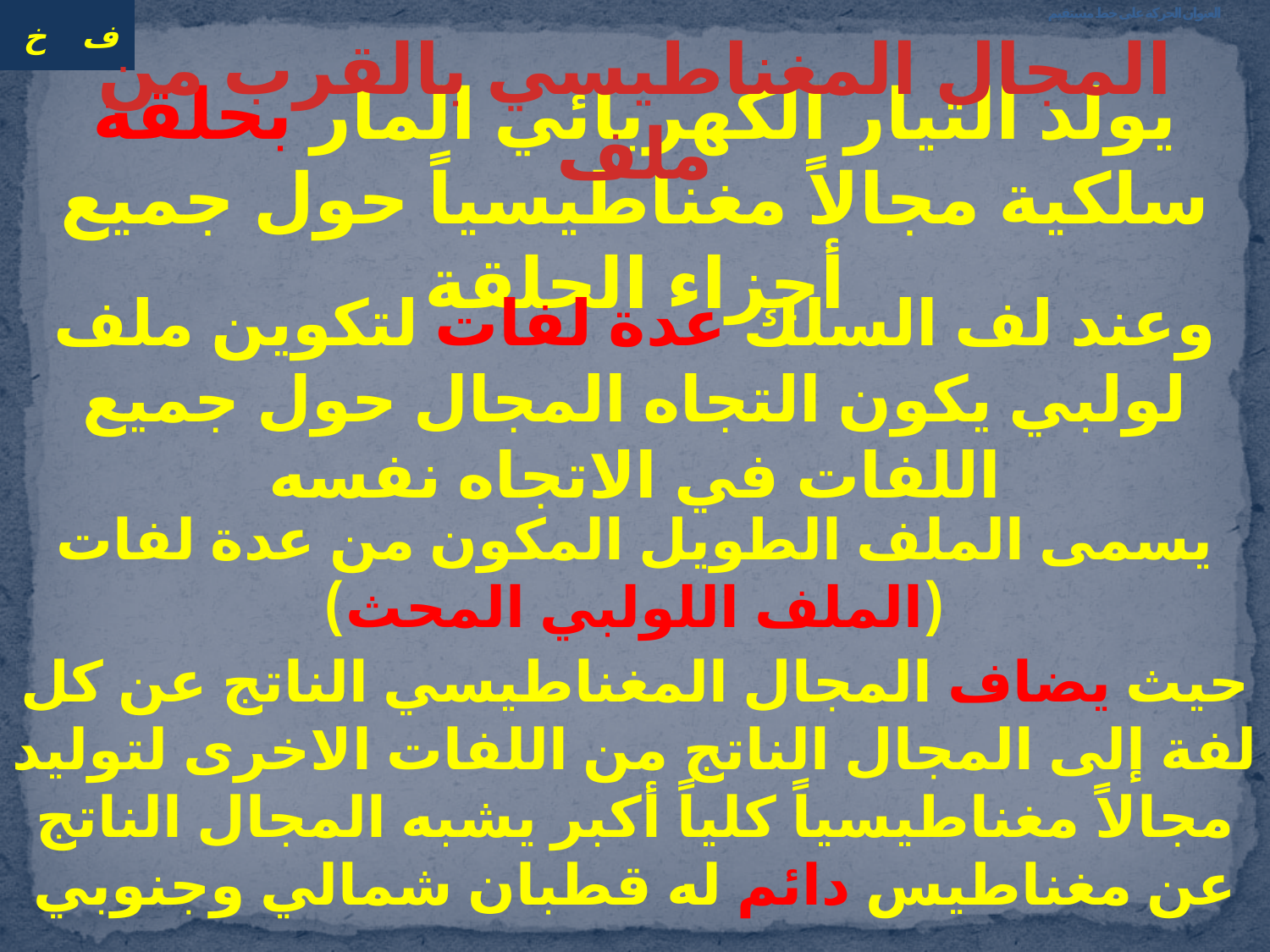

# العنوان الحركة على خط مستقيم
المجال المغناطيسي بالقرب من ملف
يولد التيار الكهربائي المار بحلقة سلكية مجالاً مغناطيسياً حول جميع أجزاء الحلقة
وعند لف السلك عدة لفات لتكوين ملف لولبي يكون التجاه المجال حول جميع اللفات في الاتجاه نفسه
يسمى الملف الطويل المكون من عدة لفات (الملف اللولبي المحث)
حيث يضاف المجال المغناطيسي الناتج عن كل لفة إلى المجال الناتج من اللفات الاخرى لتوليد مجالاً مغناطيسياً كلياً أكبر يشبه المجال الناتج عن مغناطيس دائم له قطبان شمالي وجنوبي